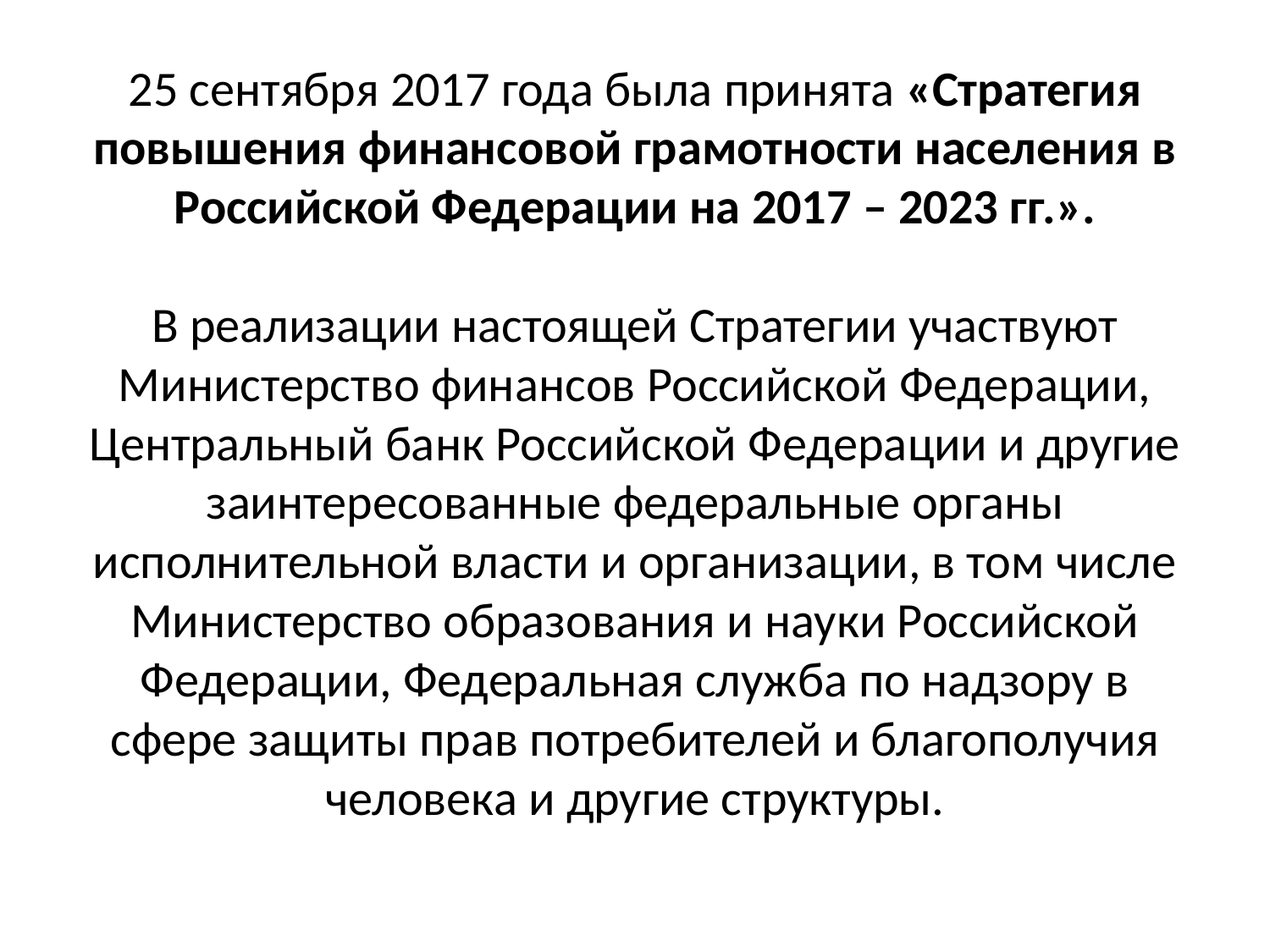

# 25 сентября 2017 года была принята «Стратегия повышения финансовой грамотности населения в Российской Федерации на 2017 – 2023 гг.». В реализации настоящей Стратегии участвуют Министерство финансов Российской Федерации, Центральный банк Российской Федерации и другие заинтересованные федеральные органы исполнительной власти и организации, в том числе Министерство образования и науки Российской Федерации, Федеральная служба по надзору в сфере защиты прав потребителей и благополучия человека и другие структуры.